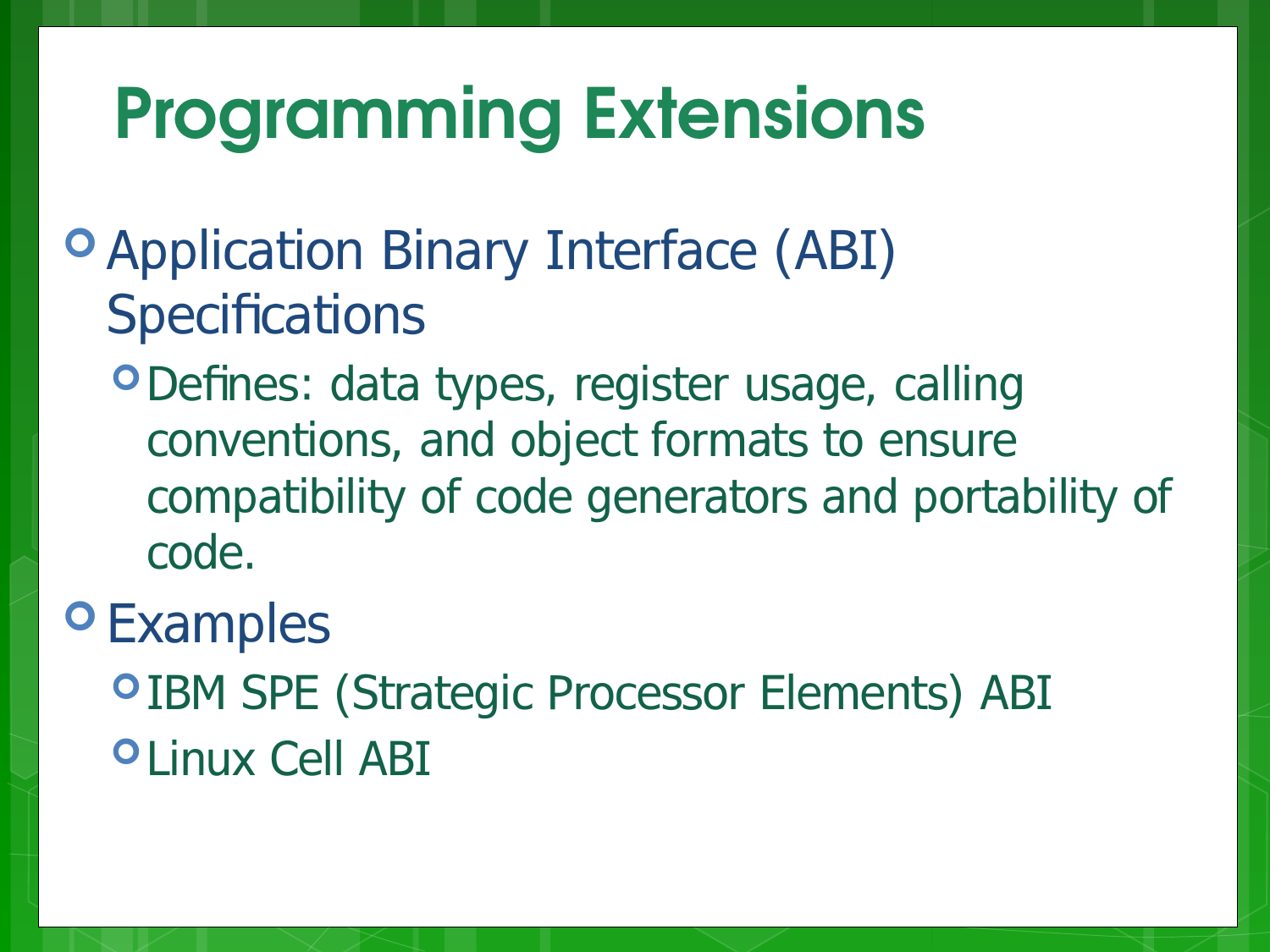

# Programming Extensions
Application Binary Interface (ABI) Specifications
Defines: data types, register usage, calling conventions, and object formats to ensure compatibility of code generators and portability of code.
Examples
IBM SPE (Strategic Processor Elements) ABI
Linux Cell ABI